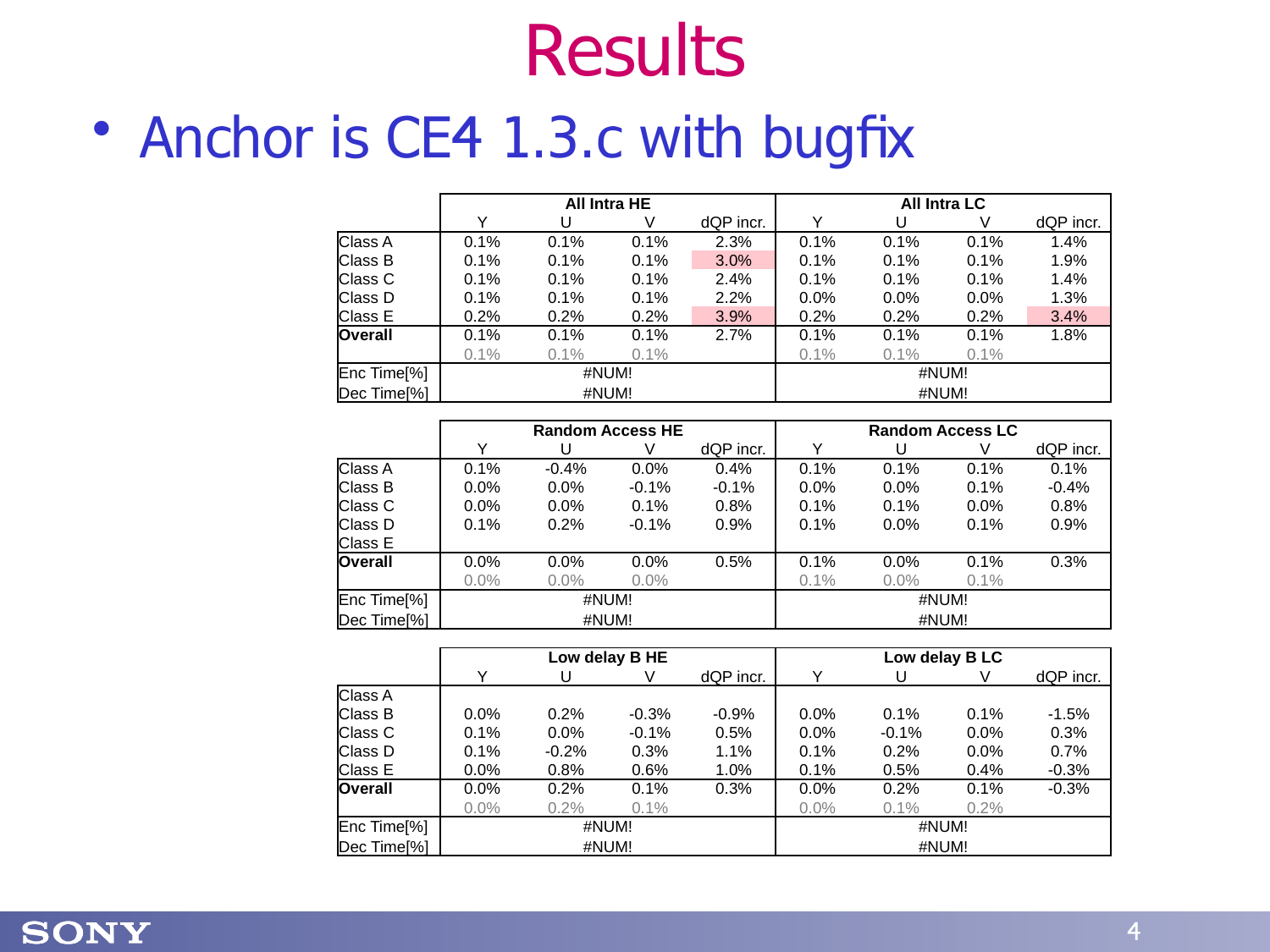

# Results
Anchor is CE4 1.3.c with bugfix
|  | All Intra HE |  |  |  | All Intra LC |  |  |  |
| --- | --- | --- | --- | --- | --- | --- | --- | --- |
|  | Y | U | V | dQP incr. | Y | U | V | dQP incr. |
| Class A | 0.1% | 0.1% | 0.1% | 2.3% | 0.1% | 0.1% | 0.1% | 1.4% |
| Class B | 0.1% | 0.1% | 0.1% | 3.0% | 0.1% | 0.1% | 0.1% | 1.9% |
| Class C | 0.1% | 0.1% | 0.1% | 2.4% | 0.1% | 0.1% | 0.1% | 1.4% |
| Class D | 0.1% | 0.1% | 0.1% | 2.2% | 0.0% | 0.0% | 0.0% | 1.3% |
| Class E | 0.2% | 0.2% | 0.2% | 3.9% | 0.2% | 0.2% | 0.2% | 3.4% |
| Overall | 0.1% | 0.1% | 0.1% | 2.7% | 0.1% | 0.1% | 0.1% | 1.8% |
|  | 0.1% | 0.1% | 0.1% |  | 0.1% | 0.1% | 0.1% |  |
| Enc Time[%] | #NUM! |  |  |  | #NUM! |  |  |  |
| Dec Time[%] | #NUM! |  |  |  | #NUM! |  |  |  |
|  |  |  |  |  |  |  |  |  |
|  | Random Access HE |  |  |  | Random Access LC |  |  |  |
|  | Y | U | V | dQP incr. | Y | U | V | dQP incr. |
| Class A | 0.1% | -0.4% | 0.0% | 0.4% | 0.1% | 0.1% | 0.1% | 0.1% |
| Class B | 0.0% | 0.0% | -0.1% | -0.1% | 0.0% | 0.0% | 0.1% | -0.4% |
| Class C | 0.0% | 0.0% | 0.1% | 0.8% | 0.1% | 0.1% | 0.0% | 0.8% |
| Class D | 0.1% | 0.2% | -0.1% | 0.9% | 0.1% | 0.0% | 0.1% | 0.9% |
| Class E |  |  |  |  |  |  |  |  |
| Overall | 0.0% | 0.0% | 0.0% | 0.5% | 0.1% | 0.0% | 0.1% | 0.3% |
|  | 0.0% | 0.0% | 0.0% |  | 0.1% | 0.0% | 0.1% |  |
| Enc Time[%] | #NUM! |  |  |  | #NUM! |  |  |  |
| Dec Time[%] | #NUM! |  |  |  | #NUM! |  |  |  |
|  |  |  |  |  |  |  |  |  |
|  | Low delay B HE |  |  |  | Low delay B LC |  |  |  |
|  | Y | U | V | dQP incr. | Y | U | V | dQP incr. |
| Class A |  |  |  |  |  |  |  |  |
| Class B | 0.0% | 0.2% | -0.3% | -0.9% | 0.0% | 0.1% | 0.1% | -1.5% |
| Class C | 0.1% | 0.0% | -0.1% | 0.5% | 0.0% | -0.1% | 0.0% | 0.3% |
| Class D | 0.1% | -0.2% | 0.3% | 1.1% | 0.1% | 0.2% | 0.0% | 0.7% |
| Class E | 0.0% | 0.8% | 0.6% | 1.0% | 0.1% | 0.5% | 0.4% | -0.3% |
| Overall | 0.0% | 0.2% | 0.1% | 0.3% | 0.0% | 0.2% | 0.1% | -0.3% |
|  | 0.0% | 0.2% | 0.1% |  | 0.0% | 0.1% | 0.2% |  |
| Enc Time[%] | #NUM! |  |  |  | #NUM! |  |  |  |
| Dec Time[%] | #NUM! |  |  |  | #NUM! |  |  |  |
4